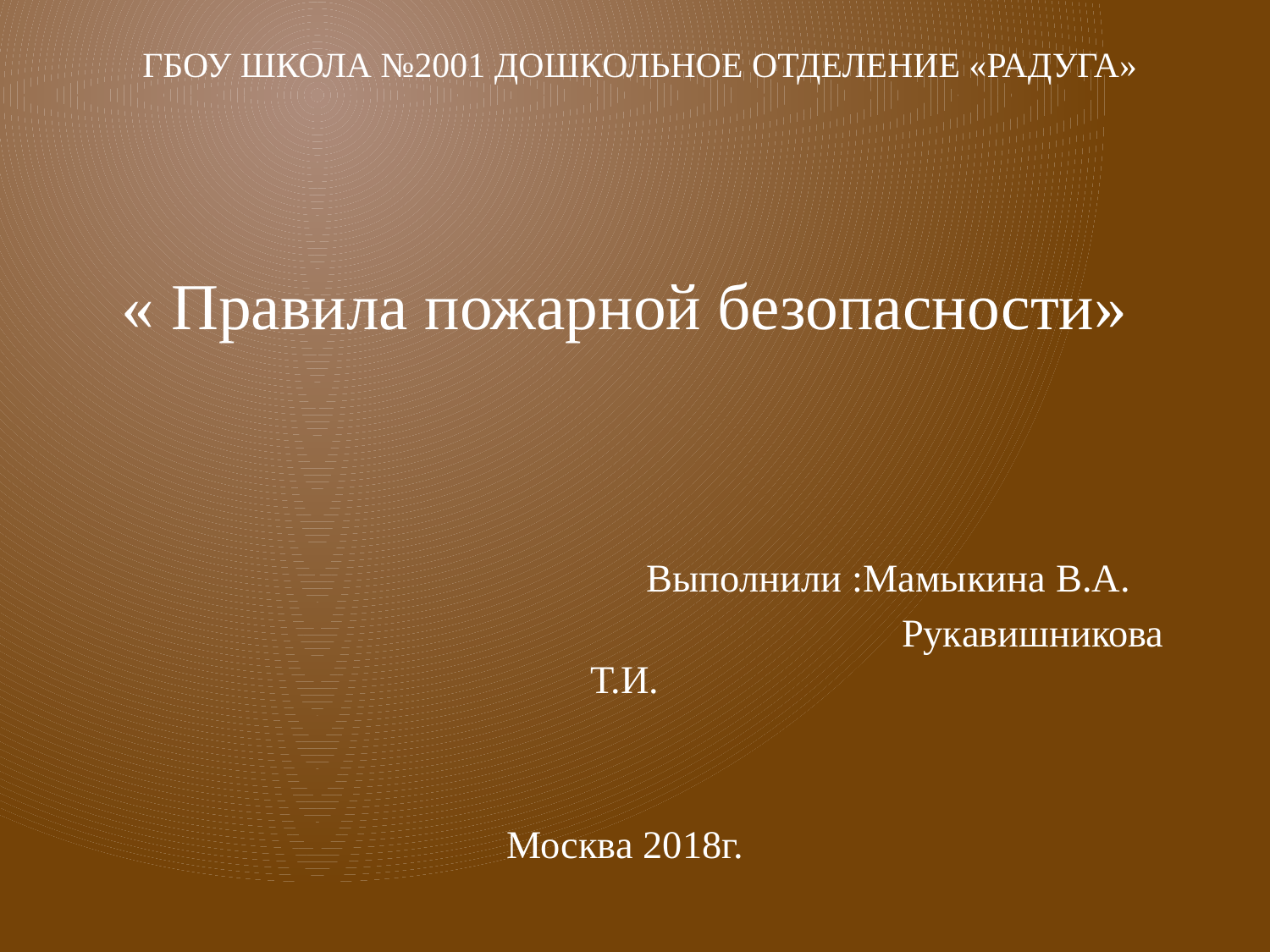

# ГБОУ школа №2001 дошкольное отделение «Радуга»

« Правила пожарной безопасности»

                                                     Выполнили :Мамыкина В.А.
                                                                                  Рукавишникова Т.И.

Москва 2018г.